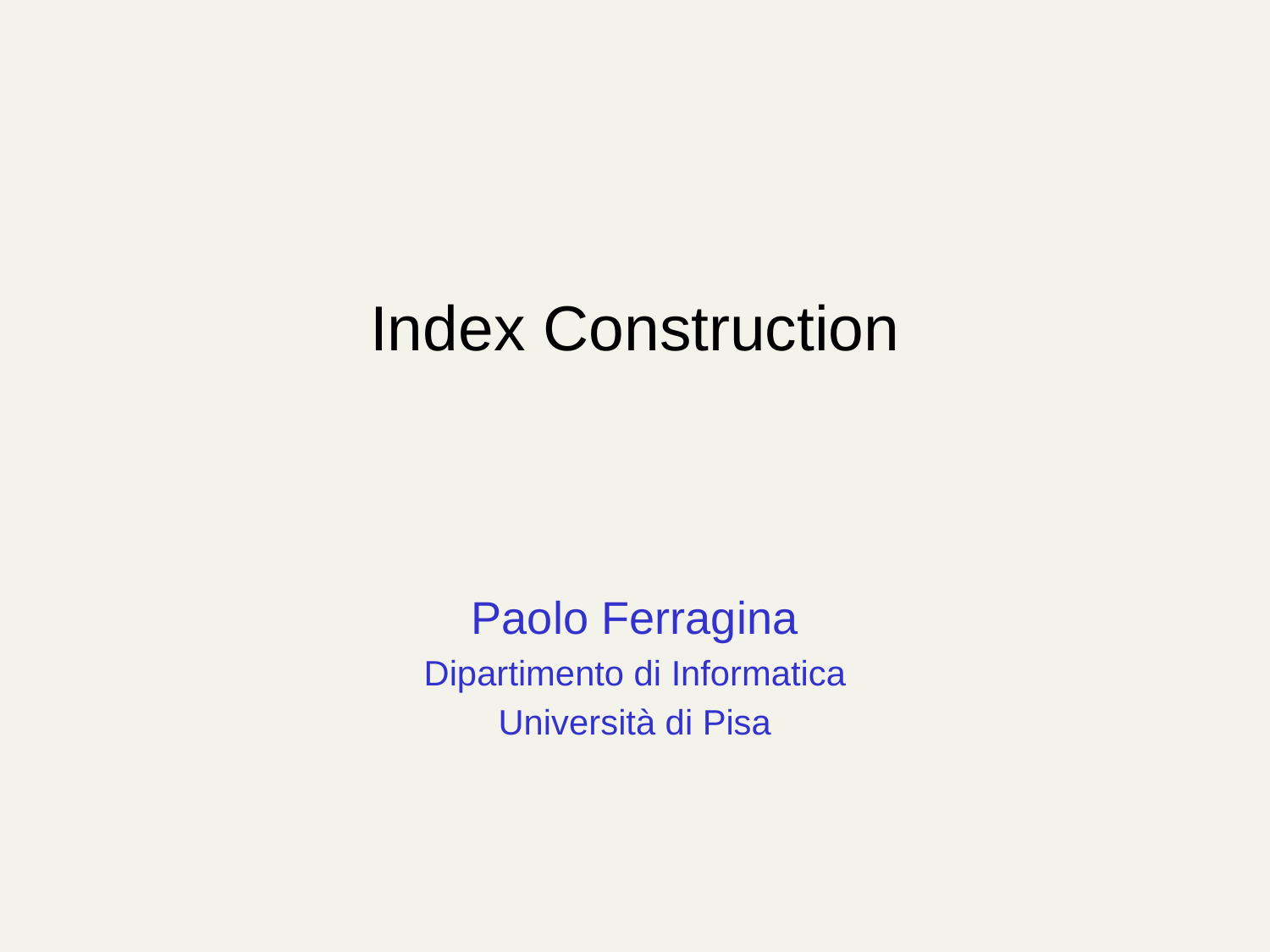

# Index Construction
Paolo Ferragina
Dipartimento di Informatica
Università di Pisa